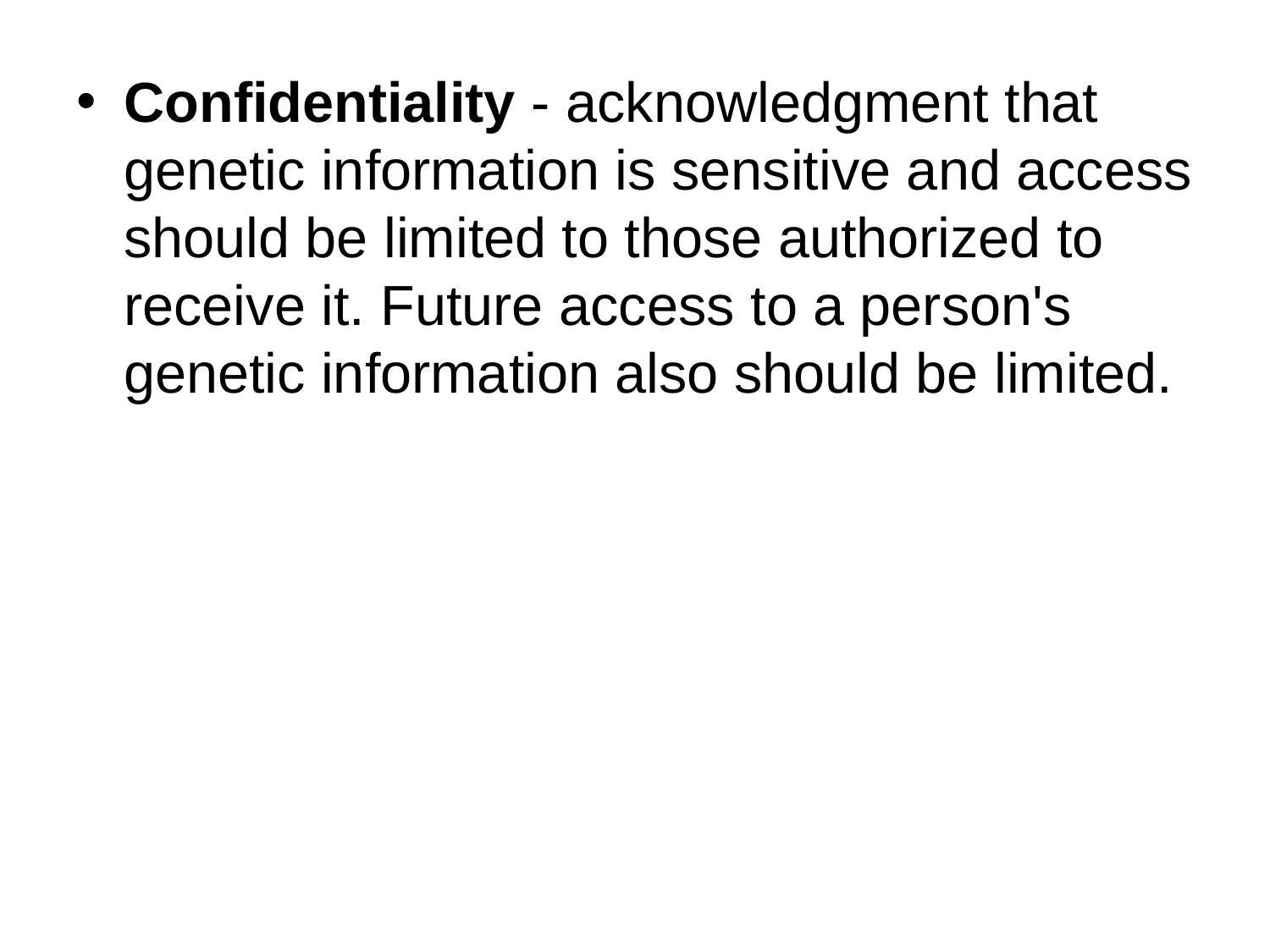

Confidentiality - acknowledgment that genetic information is sensitive and access should be limited to those authorized to receive it. Future access to a person's genetic information also should be limited.